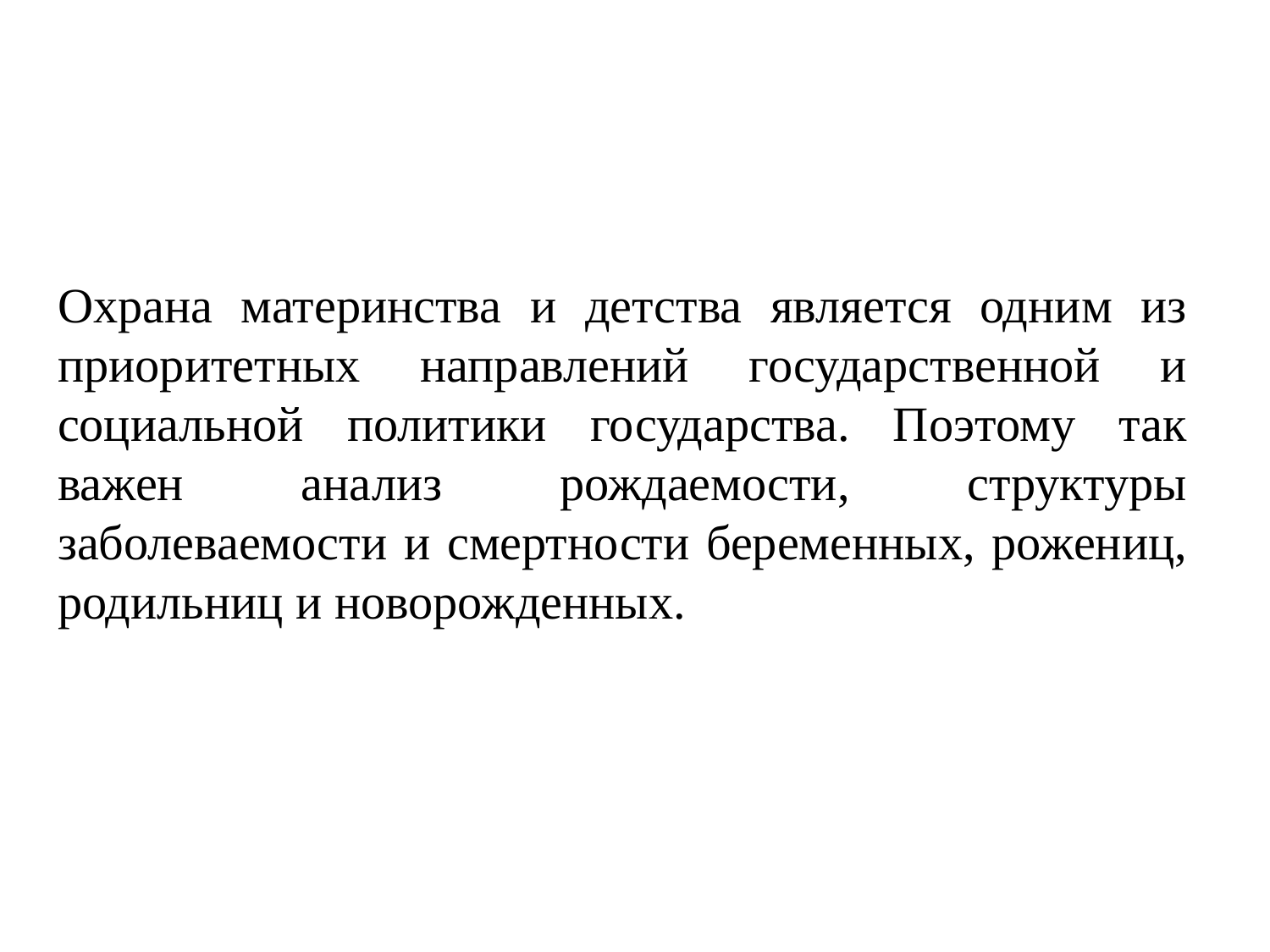

# Охрана материнства и детства является одним из приоритетных направлений государственной и социальной политики государства. Поэтому так важен анализ рождаемости, структуры заболеваемости и смертности беременных, рожениц, родильниц и новорожденных.